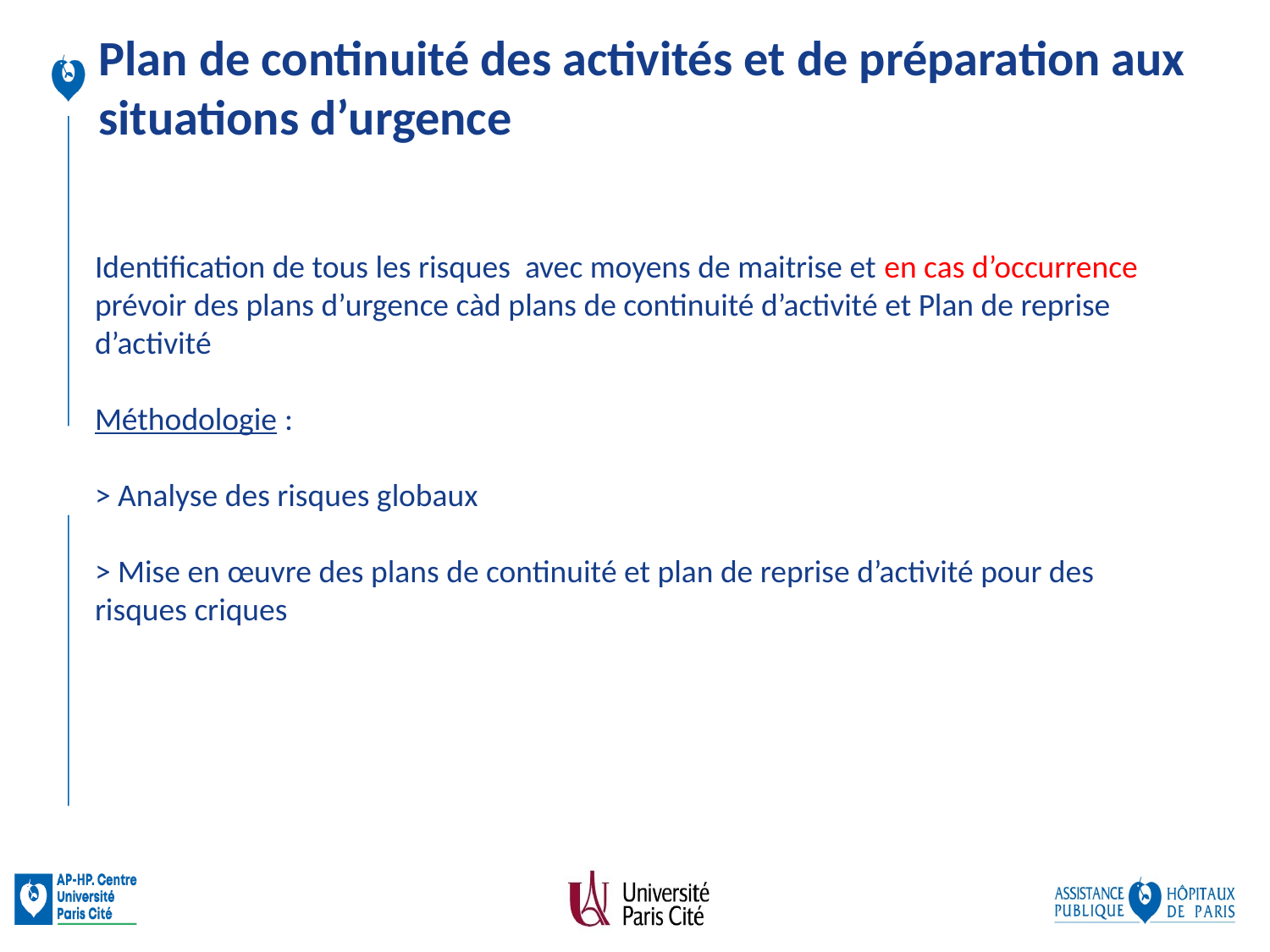

Plan de continuité des activités et de préparation aux situations d’urgence
# Identification de tous les risques  avec moyens de maitrise et en cas d’occurrence prévoir des plans d’urgence càd plans de continuité d’activité et Plan de reprise d’activité Méthodologie : > Analyse des risques globaux > Mise en œuvre des plans de continuité et plan de reprise d’activité pour des risques criques